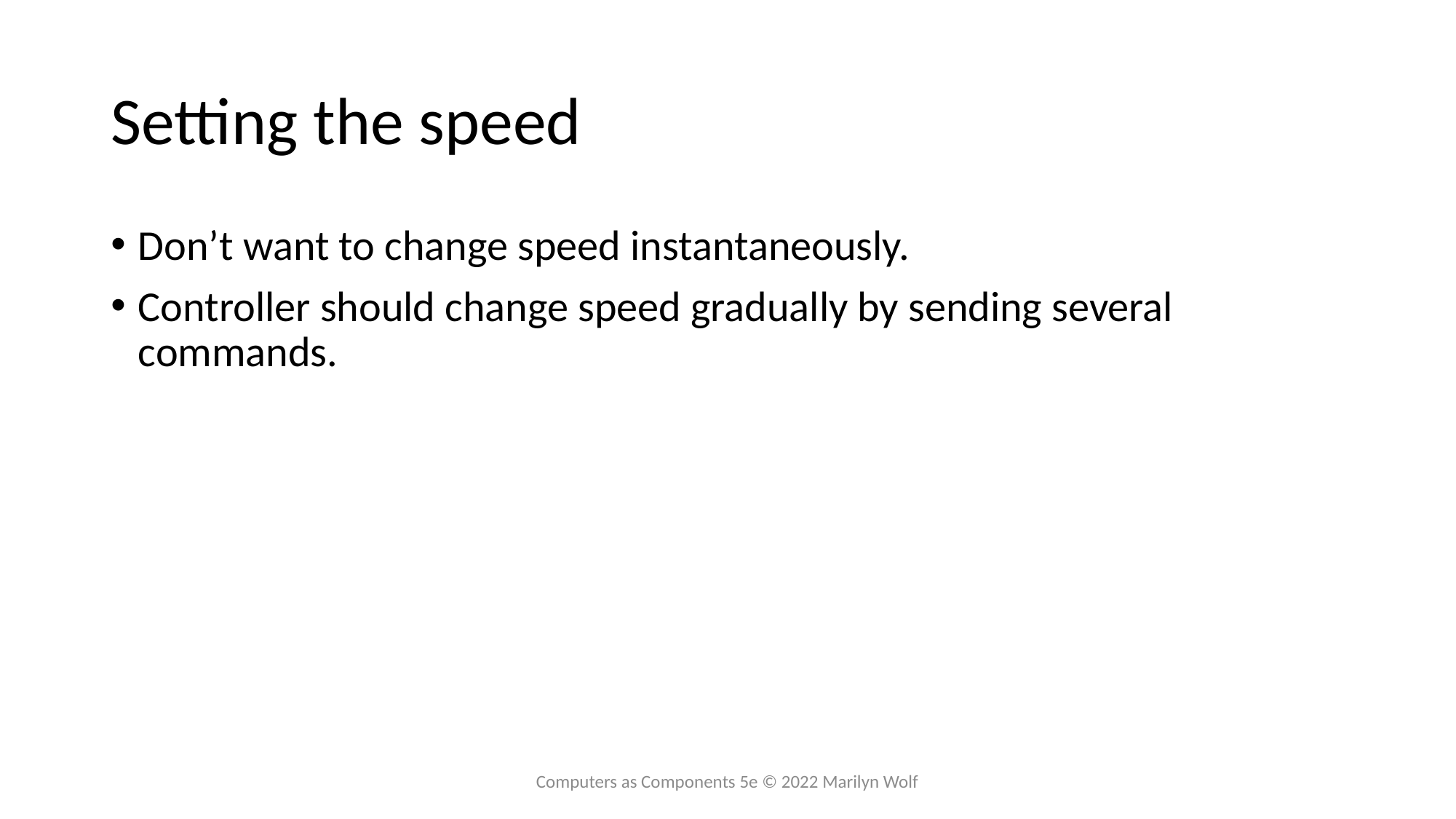

# Setting the speed
Don’t want to change speed instantaneously.
Controller should change speed gradually by sending several commands.
Computers as Components 5e © 2022 Marilyn Wolf